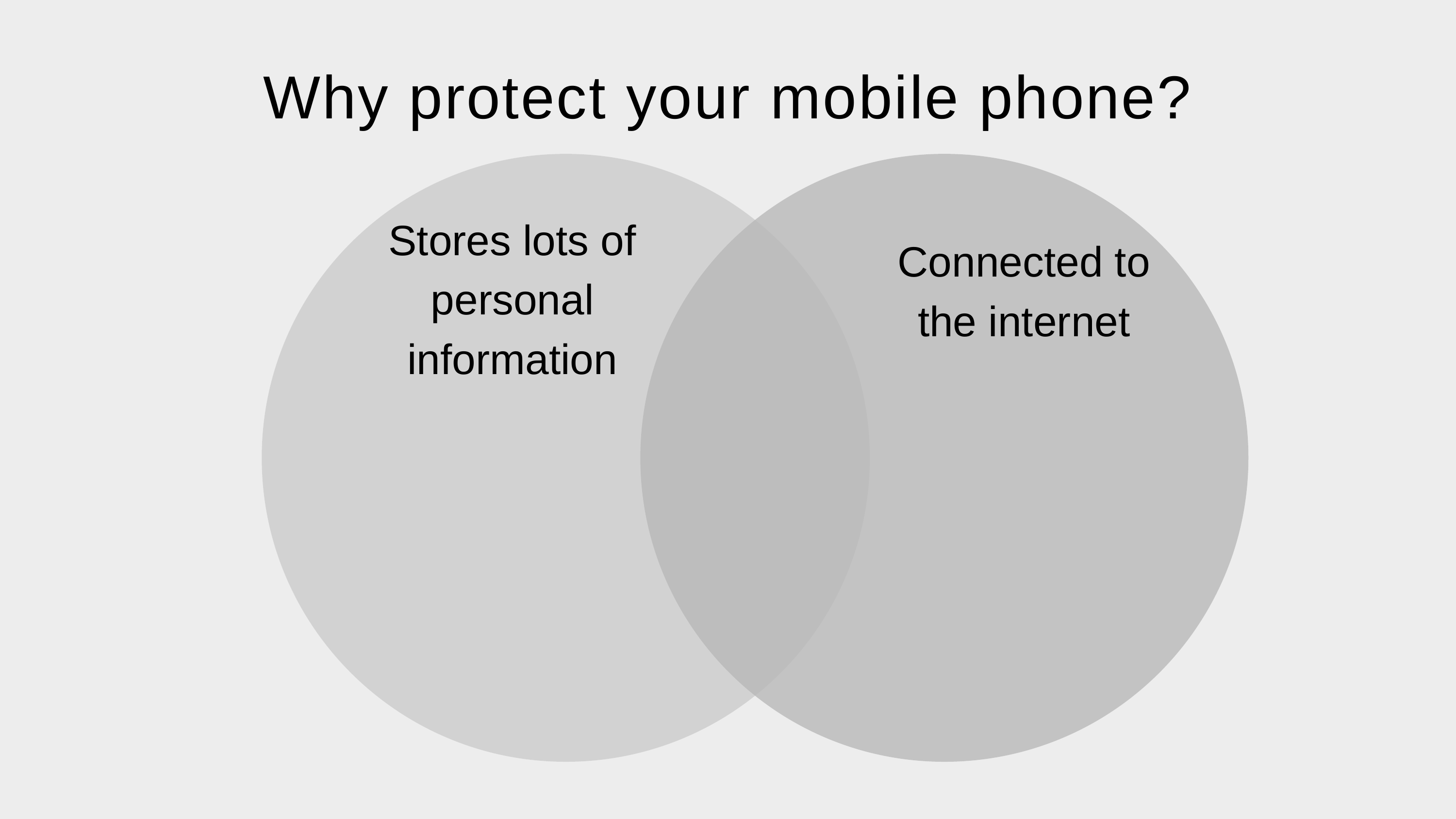

Why protect your mobile phone?

Stores lots of personal information
Connected to the internet